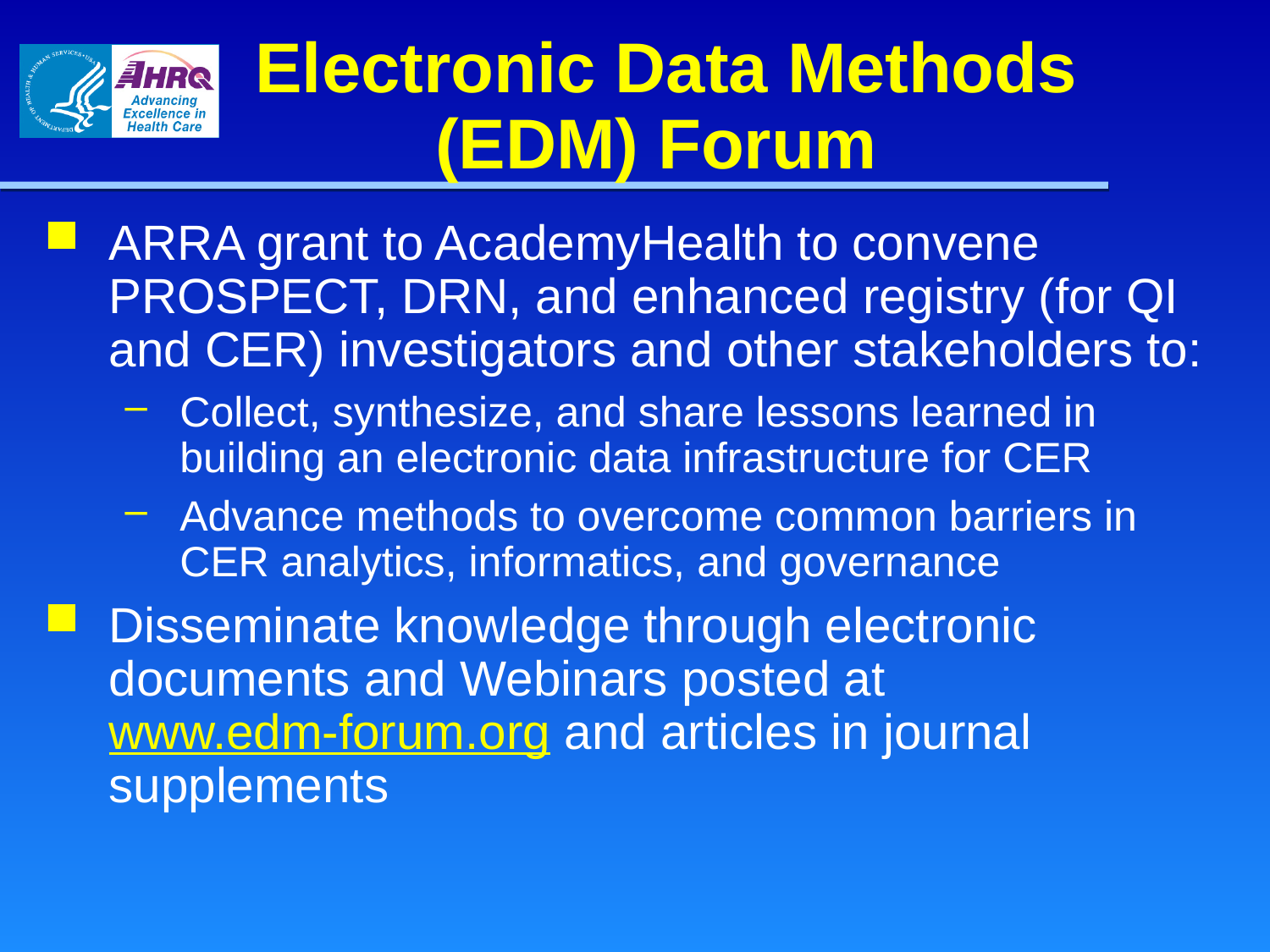

# Electronic Data Methods (EDM) Forum
ARRA grant to AcademyHealth to convene PROSPECT, DRN, and enhanced registry (for QI and CER) investigators and other stakeholders to:
Collect, synthesize, and share lessons learned in building an electronic data infrastructure for CER
Advance methods to overcome common barriers in CER analytics, informatics, and governance
Disseminate knowledge through electronic documents and Webinars posted at www.edm-forum.org and articles in journal supplements